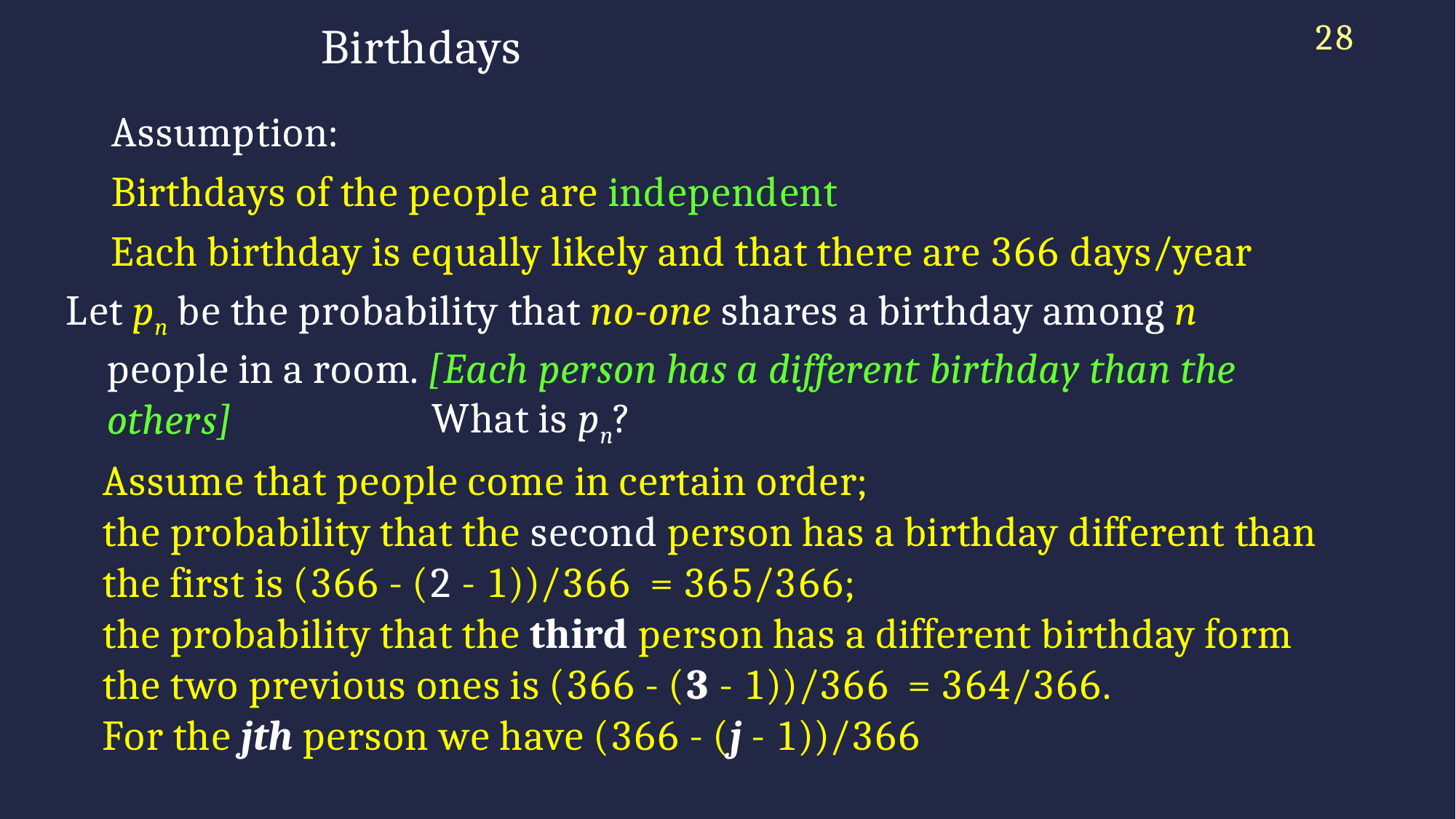

28
# Birthdays
Assumption:
Birthdays of the people are independent
Each birthday is equally likely and that there are 366 days/year
Let pn be the probability that no-one shares a birthday among n people in a room. [Each person has a different birthday than the others]
What is pn?
Assume that people come in certain order;
the probability that the second person has a birthday different than the first is (366 - (2 - 1))/366  = 365/366;
the probability that the third person has a different birthday form the two previous ones is (366 - (3 - 1))/366  = 364/366.
For the jth person we have (366 - (j - 1))/366